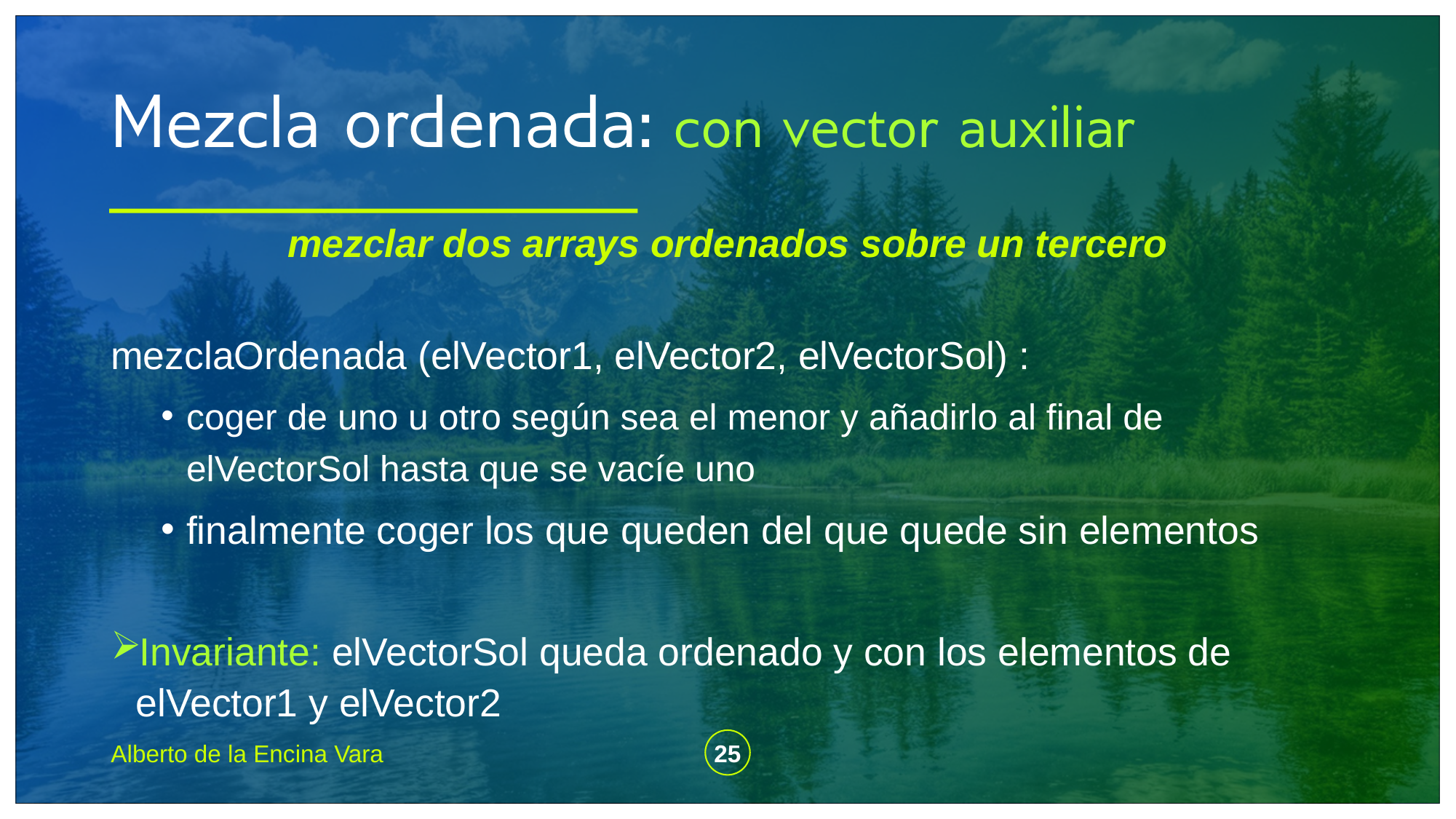

# Mezcla ordenada: con vector auxiliar
mezclar dos arrays ordenados sobre un tercero

mezclaOrdenada (elVector1, elVector2, elVectorSol) :
coger de uno u otro según sea el menor y añadirlo al final de elVectorSol hasta que se vacíe uno
finalmente coger los que queden del que quede sin elementos

Invariante: elVectorSol queda ordenado y con los elementos de elVector1 y elVector2
Alberto de la Encina Vara
25